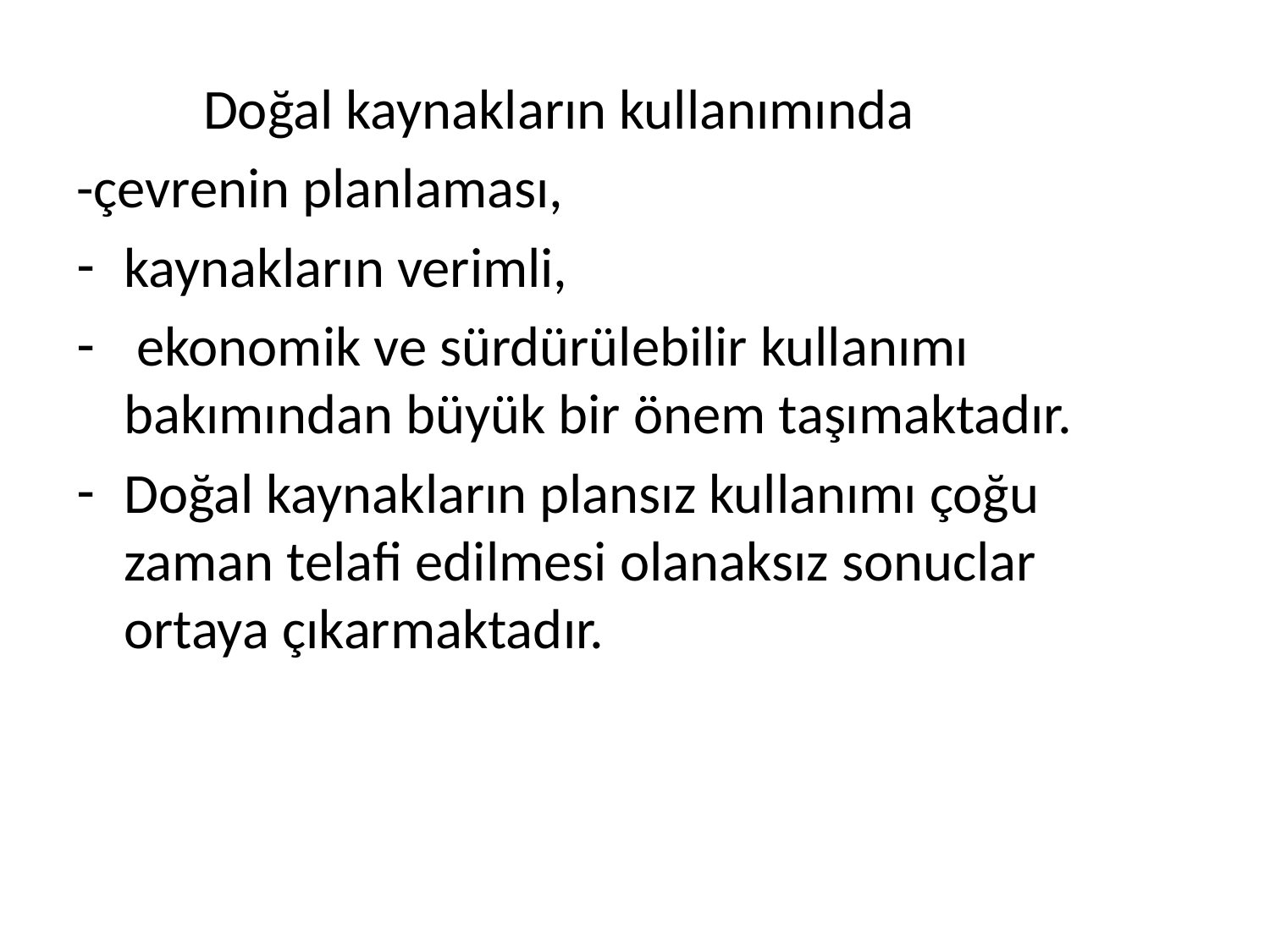

Doğal kaynakların kullanımında
-çevrenin planlaması,
kaynakların verimli,
 ekonomik ve sürdürülebilir kullanımı bakımından büyük bir önem taşımaktadır.
Doğal kaynakların plansız kullanımı çoğu zaman telafi edilmesi olanaksız sonuclar ortaya çıkarmaktadır.